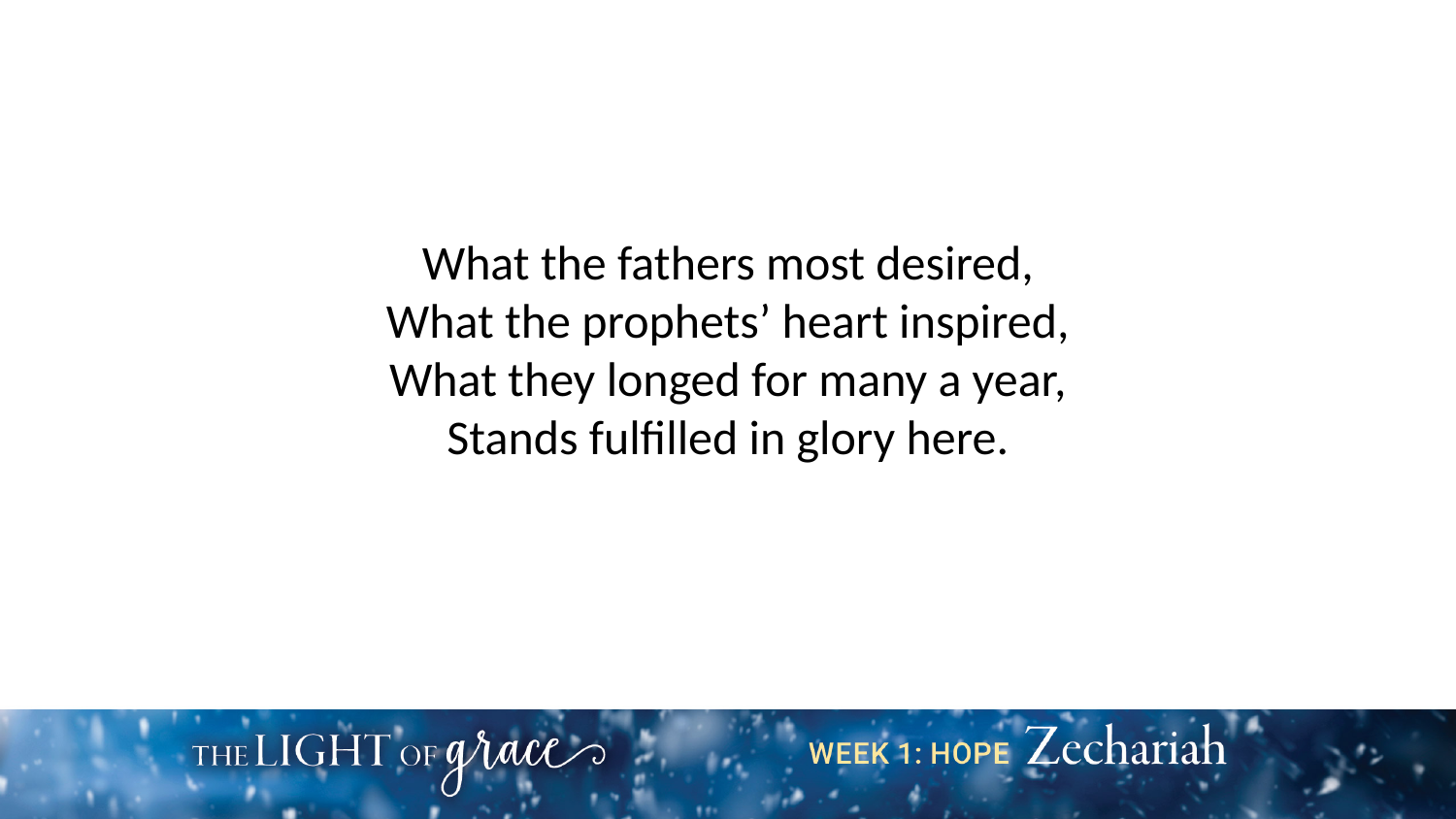

What the fathers most desired,
What the prophets’ heart inspired,
What they longed for many a year,
Stands fulfilled in glory here.